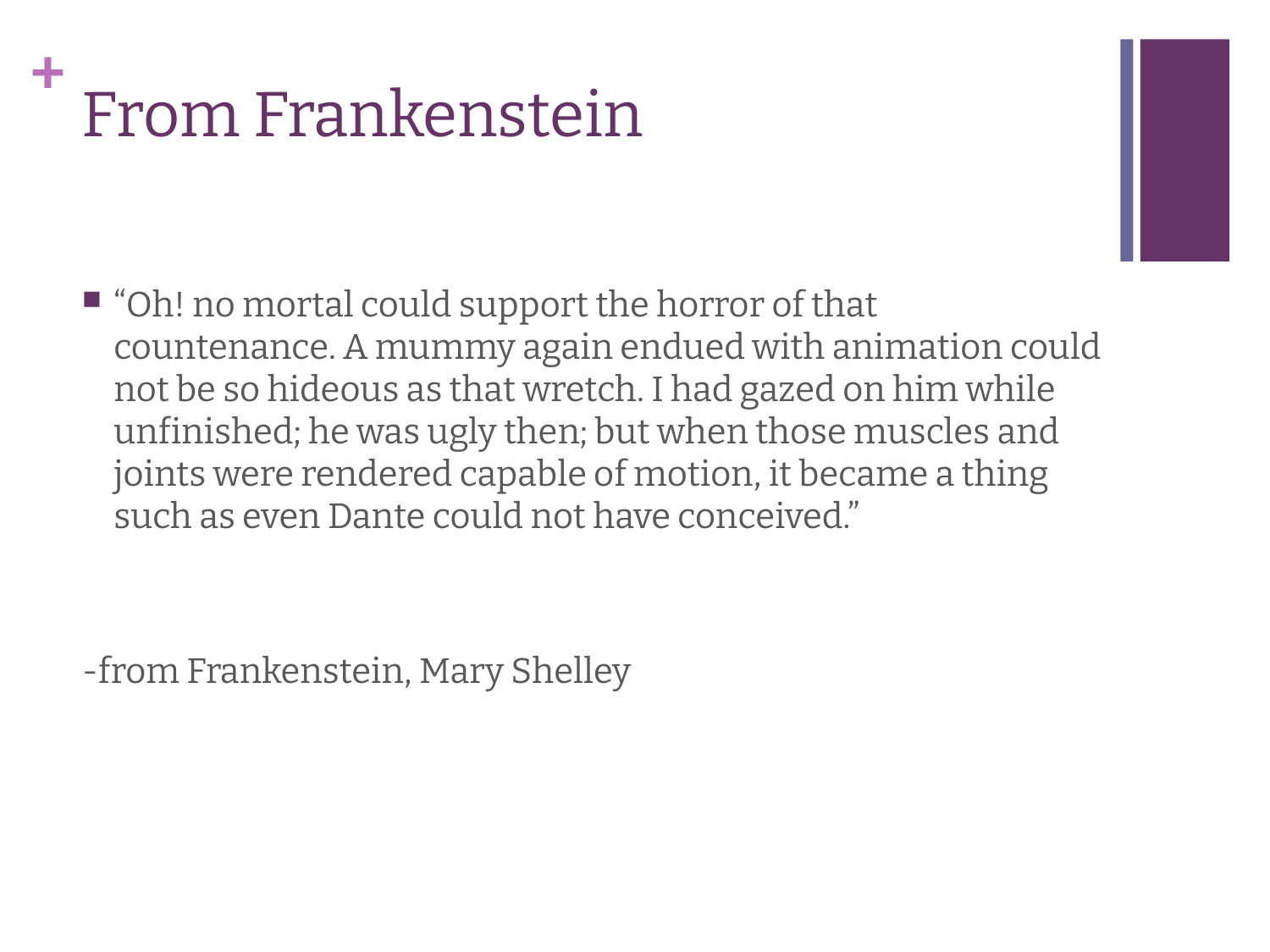

# From Frankenstein
“Oh! no mortal could support the horror of that countenance. A mummy again endued with animation could not be so hideous as that wretch. I had gazed on him while unfinished; he was ugly then; but when those muscles and joints were rendered capable of motion, it became a thing such as even Dante could not have conceived.”

-from Frankenstein, Mary Shelley